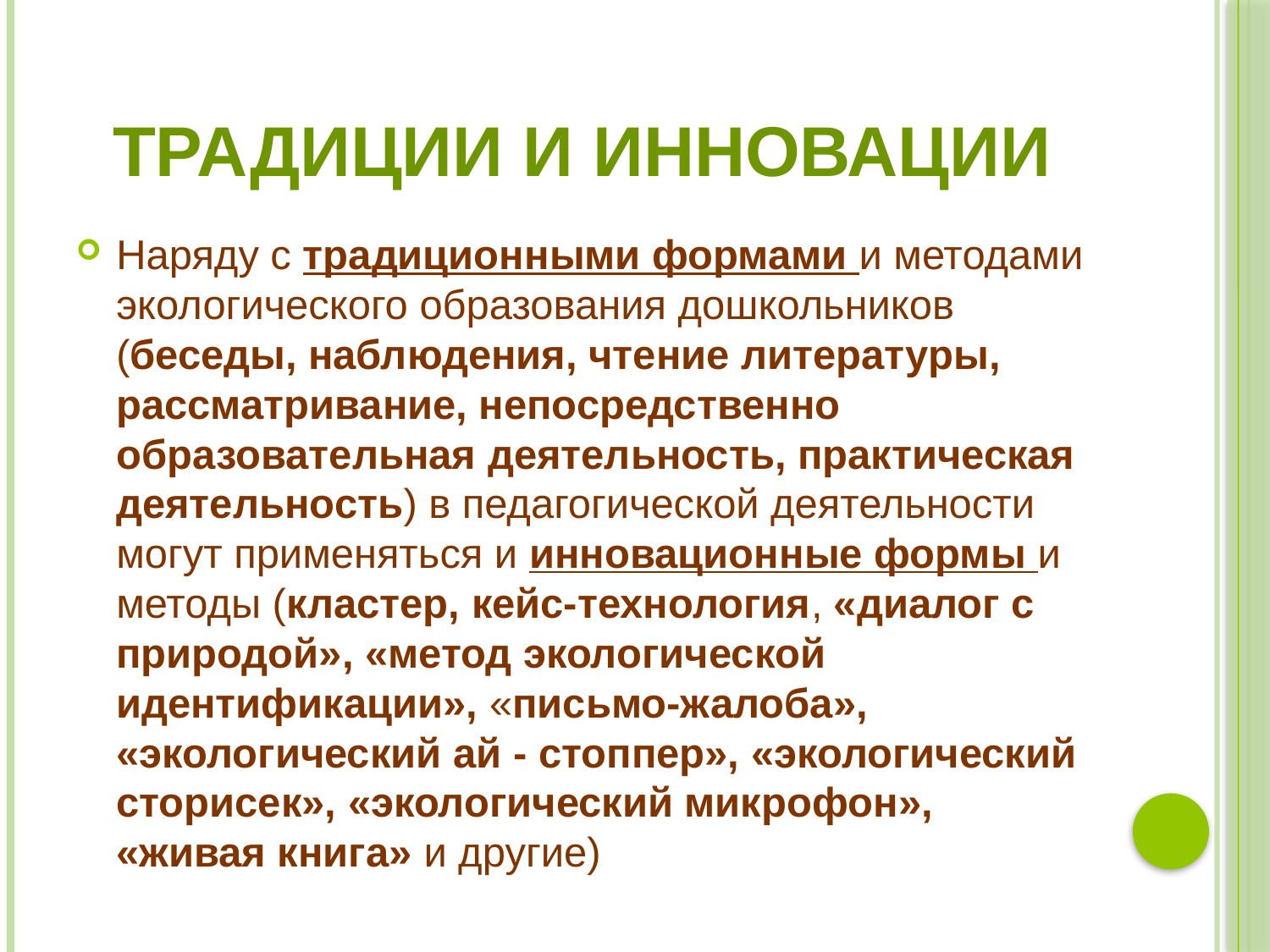

# Традиции и инновации
Наряду с традиционными формами и методами экологического образования дошкольников (беседы, наблюдения, чтение литературы, рассматривание, непосредственно образовательная деятельность, практическая деятельность) в педагогической деятельности могут применяться и инновационные формы и методы (кластер, кейс-технология, «диалог с природой», «метод экологической идентификации», «письмо-жалоба», «экологический ай - стоппер», «экологический сторисек», «экологический микрофон», «живая книга» и другие)